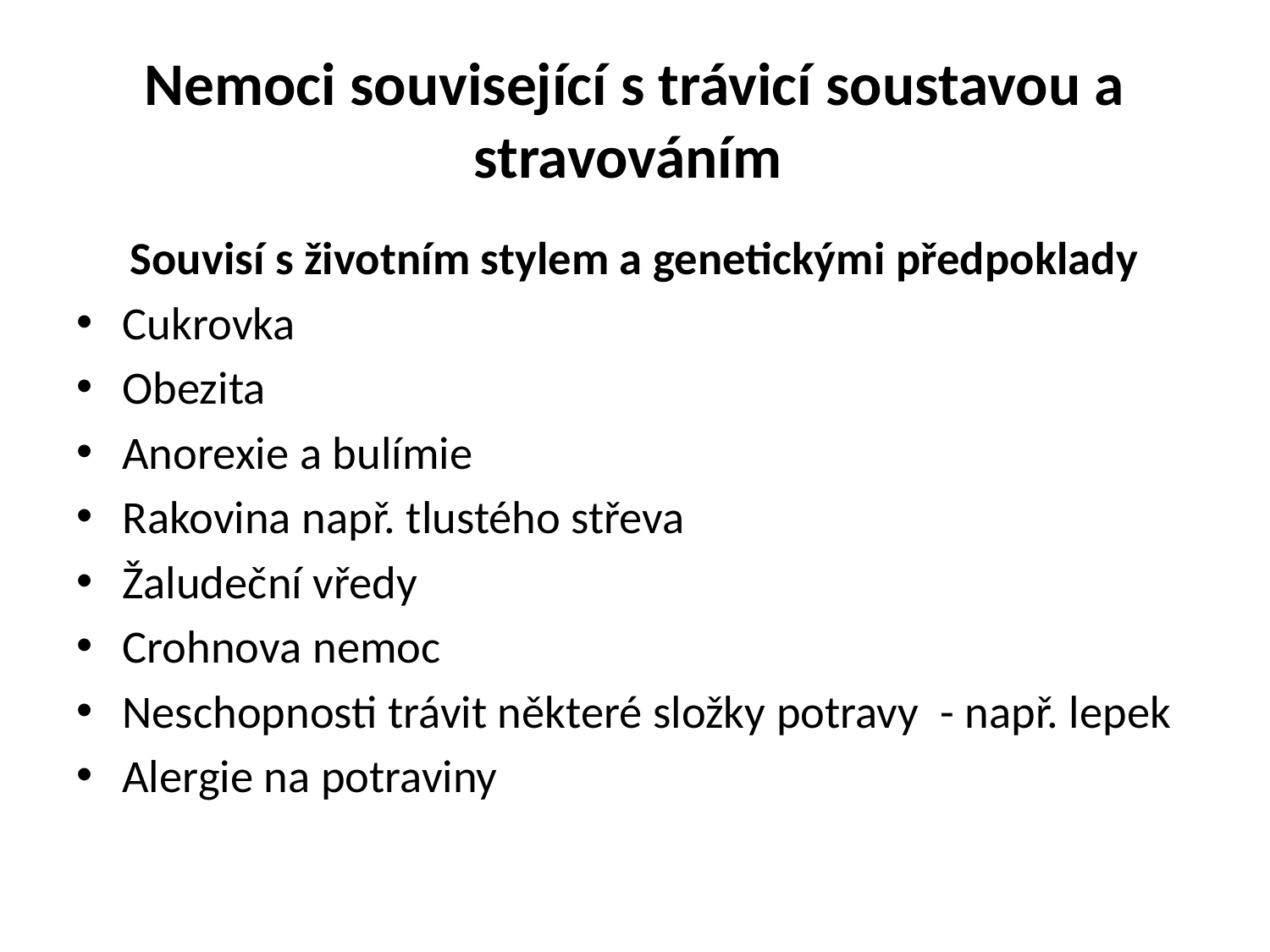

# Nemoci související s trávicí soustavou a stravováním
Souvisí s životním stylem a genetickými předpoklady
Cukrovka
Obezita
Anorexie a bulímie
Rakovina např. tlustého střeva
Žaludeční vředy
Crohnova nemoc
Neschopnosti trávit některé složky potravy  - např. lepek
Alergie na potraviny